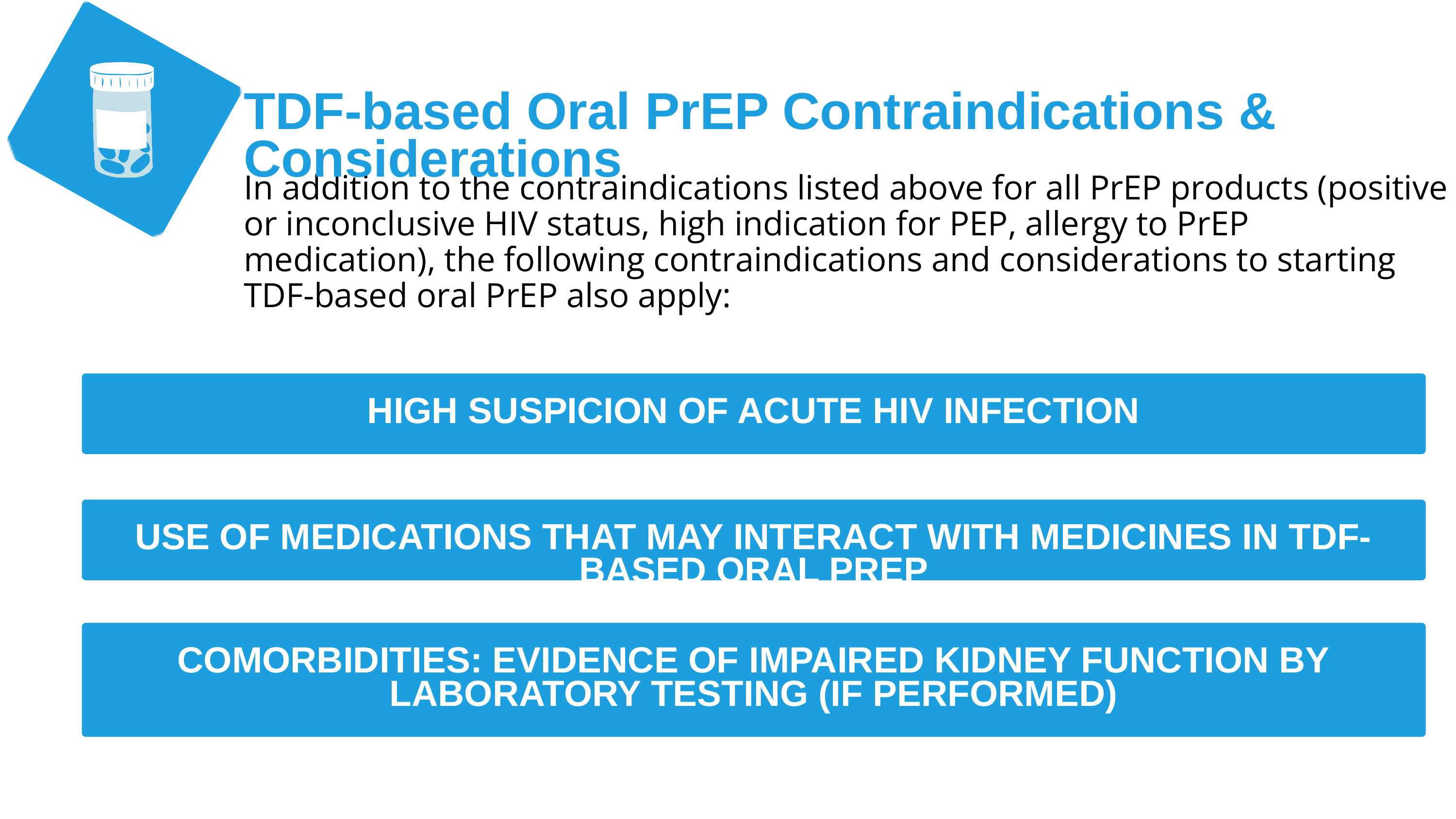

TDF-based Oral PrEP Contraindications & Considerations
In addition to the contraindications listed above for all PrEP products (positive or inconclusive HIV status, high indication for PEP, allergy to PrEP medication), the following contraindications and considerations to starting TDF-based oral PrEP also apply:

HIGH SUSPICION OF ACUTE HIV INFECTION

USE OF MEDICATIONS THAT MAY INTERACT WITH MEDICINES IN TDF-BASED ORAL PREP

COMORBIDITIES: EVIDENCE OF IMPAIRED KIDNEY FUNCTION BY LABORATORY TESTING (IF PERFORMED)